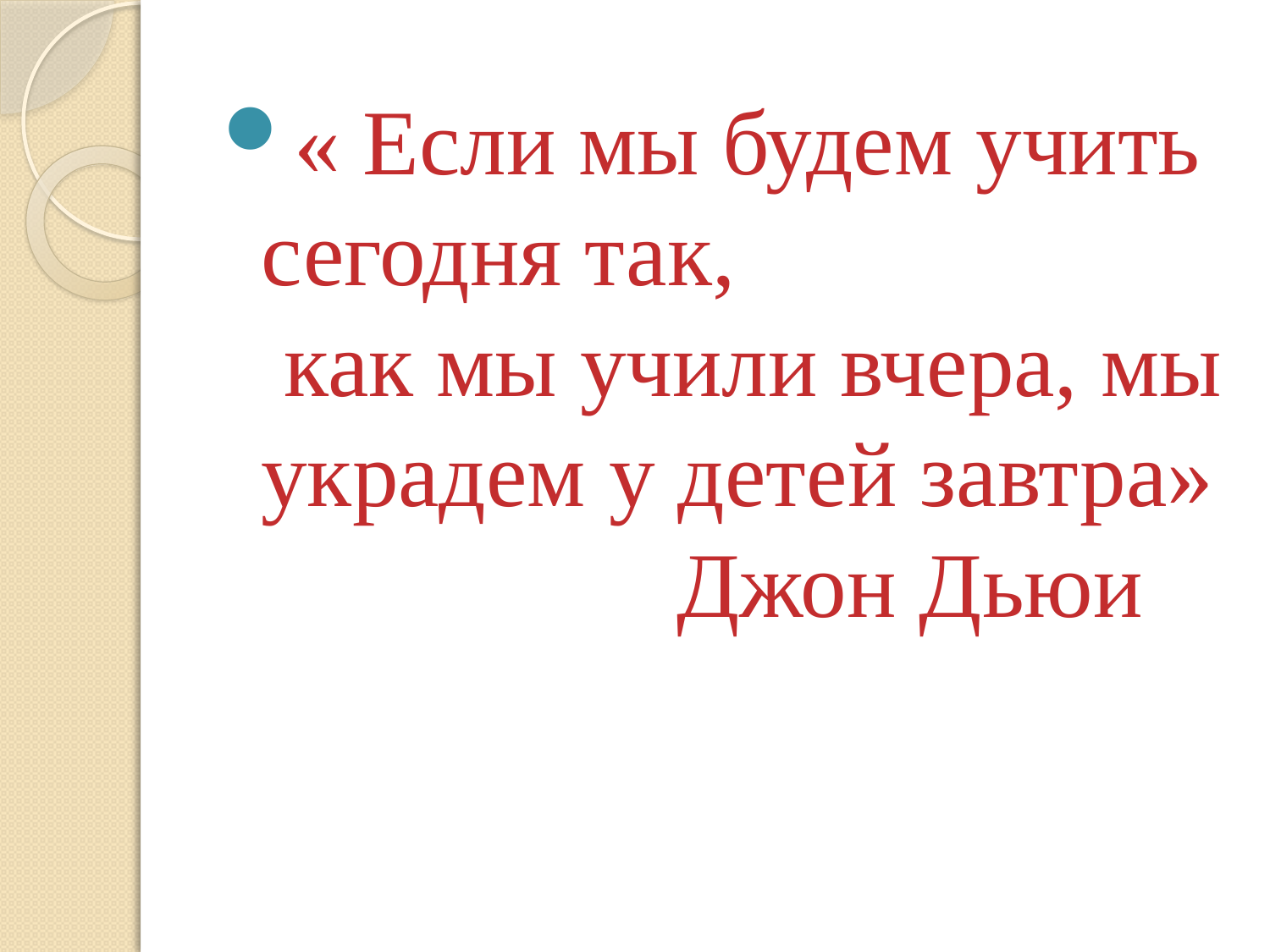

#
« Если мы будем учить сегодня так,
 как мы учили вчера, мы украдем у детей завтра»
                  Джон Дьюи